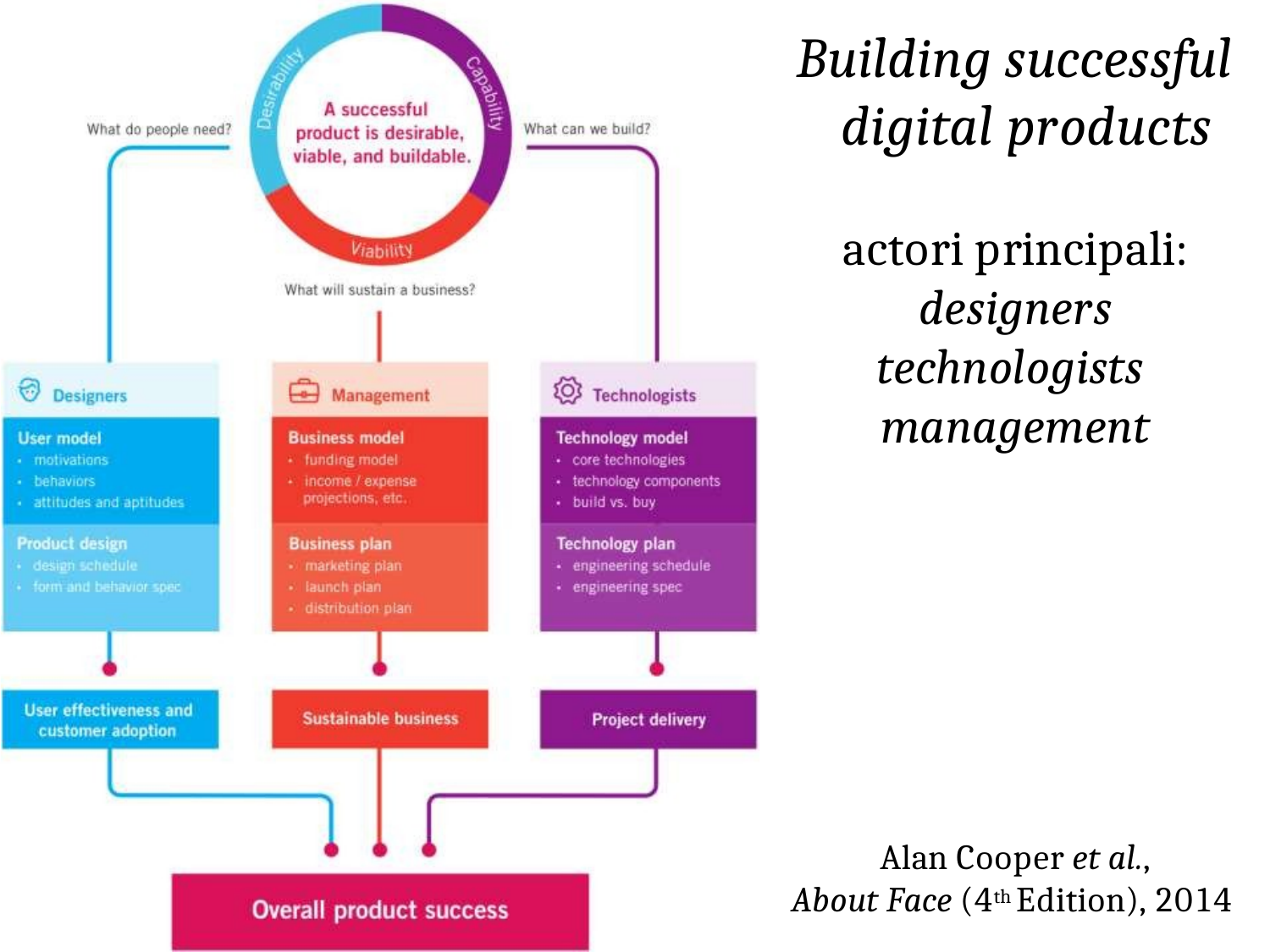

# Building successful  digital products
Goal

actori principali:  designers  technologists  management
Alan Cooper et al.,  About Face (4th Edition), 2014